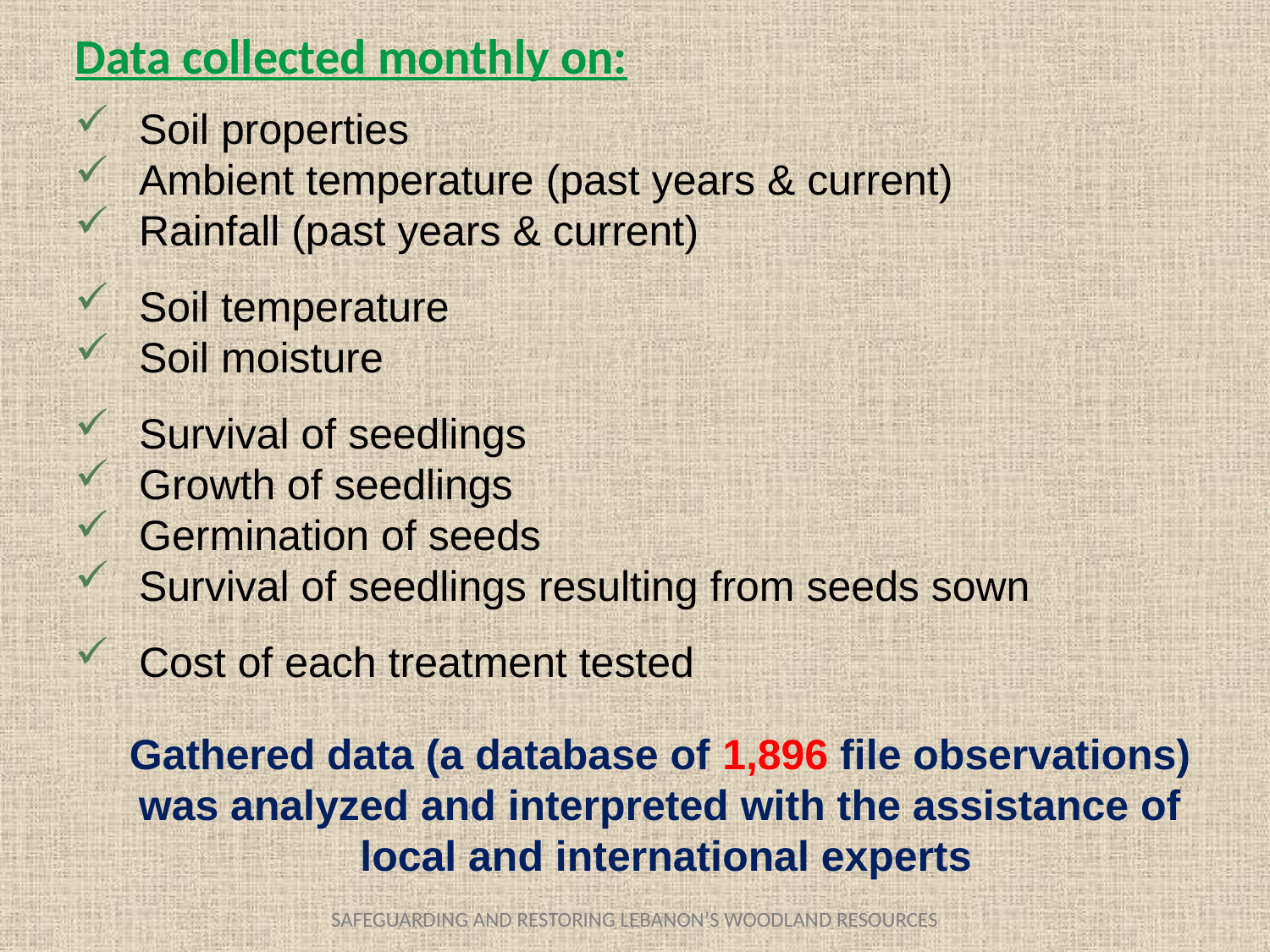

Data collected monthly on:
Soil properties
Ambient temperature (past years & current)
Rainfall (past years & current)

Soil temperature
Soil moisture

Survival of seedlings
Growth of seedlings
Germination of seeds
Survival of seedlings resulting from seeds sown

Cost of each treatment tested

Gathered data (a database of 1,896 file observations)
was analyzed and interpreted with the assistance of
local and international experts

SAFEGUARDING AND RESTORING LEBANON’S WOODLAND RESOURCES